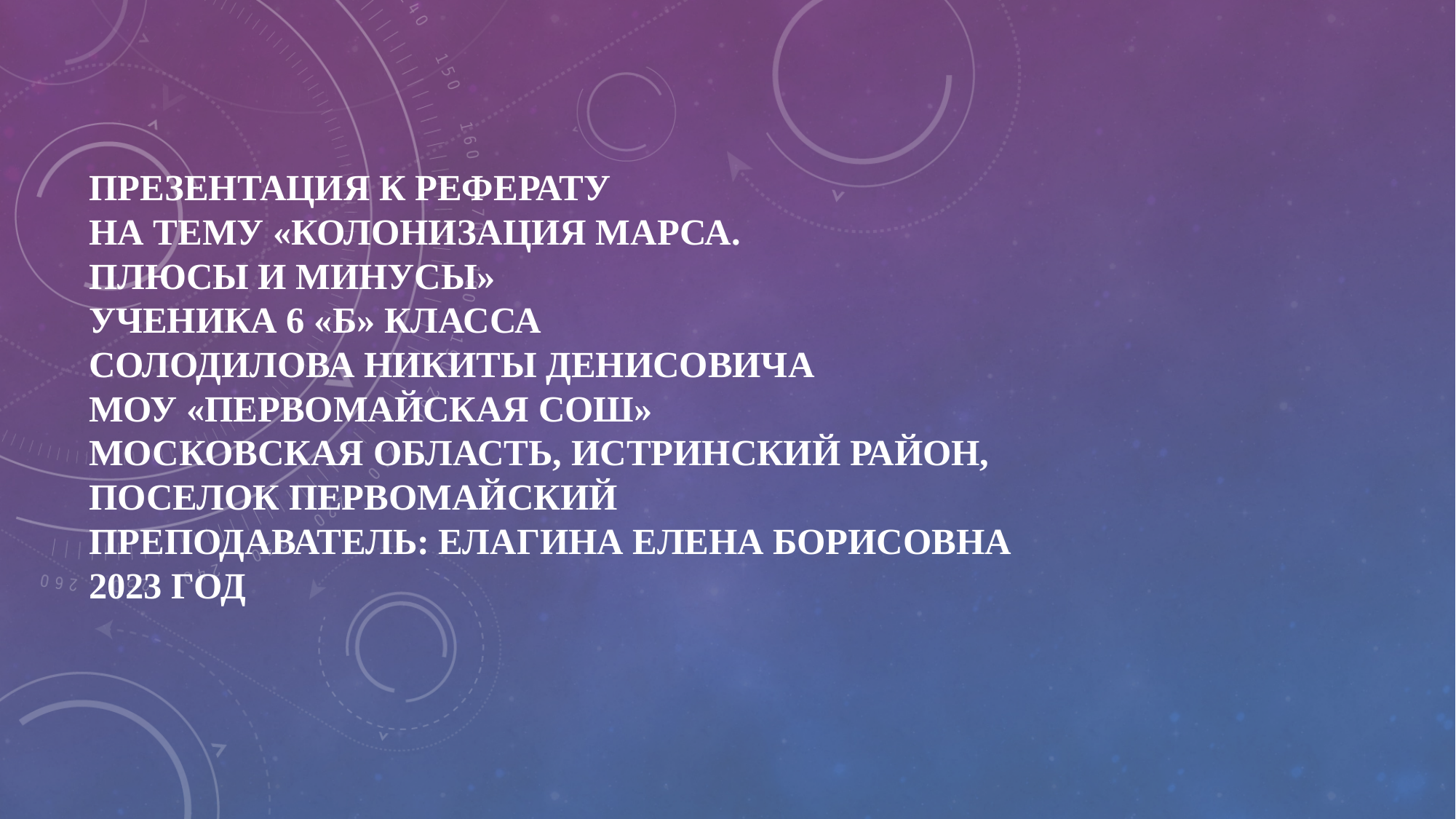

# Презентация к реферату на тему «Колонизация Марса. Плюсы и минусы» Ученика 6 «Б» класса Солодилова Никиты Денисовича МОУ «Первомайская СОШ» Московская область, Истринский район, поселок Первомайский Преподаватель: Елагина Елена Борисовна 2023 год